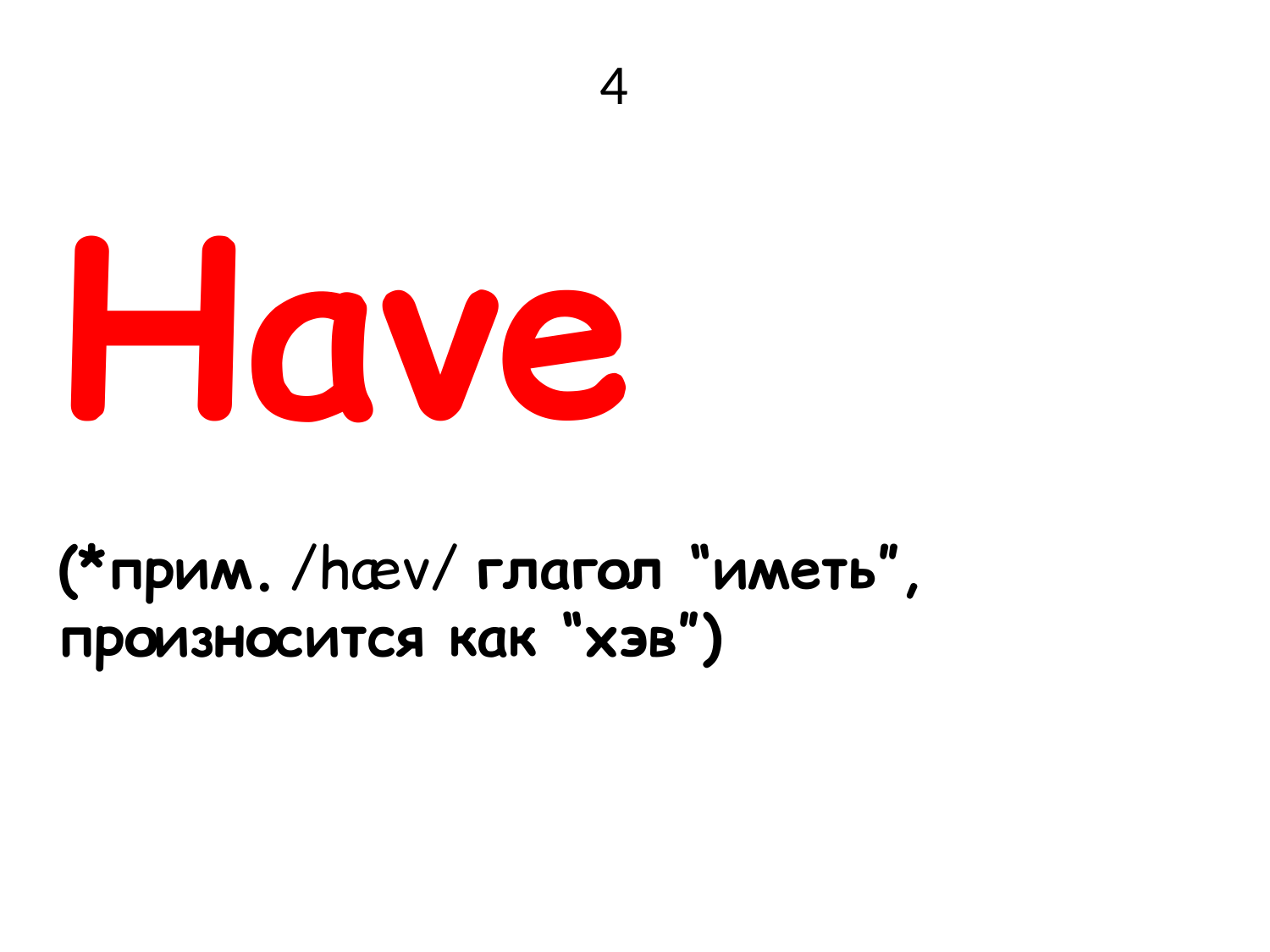

# 4
Have
(*прим. /hæv/ глагол “иметь”, произносится как “хэв”)